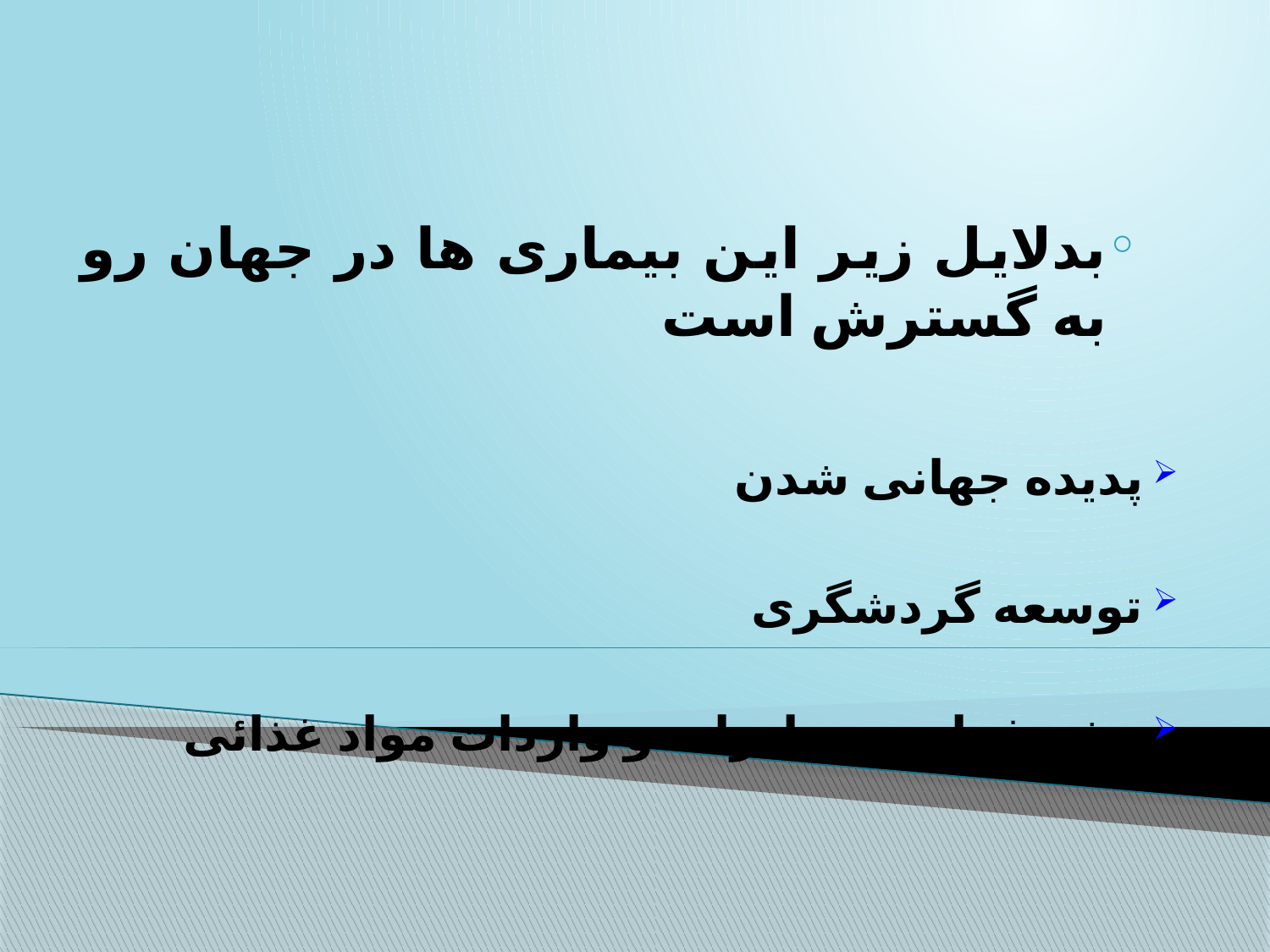

بدلایل زیر این بیماری ها در جهان رو به گسترش است

پدیده جهانی شدن

توسعه گردشگری

رشد فزاینده صادرات و واردات مواد غذائی